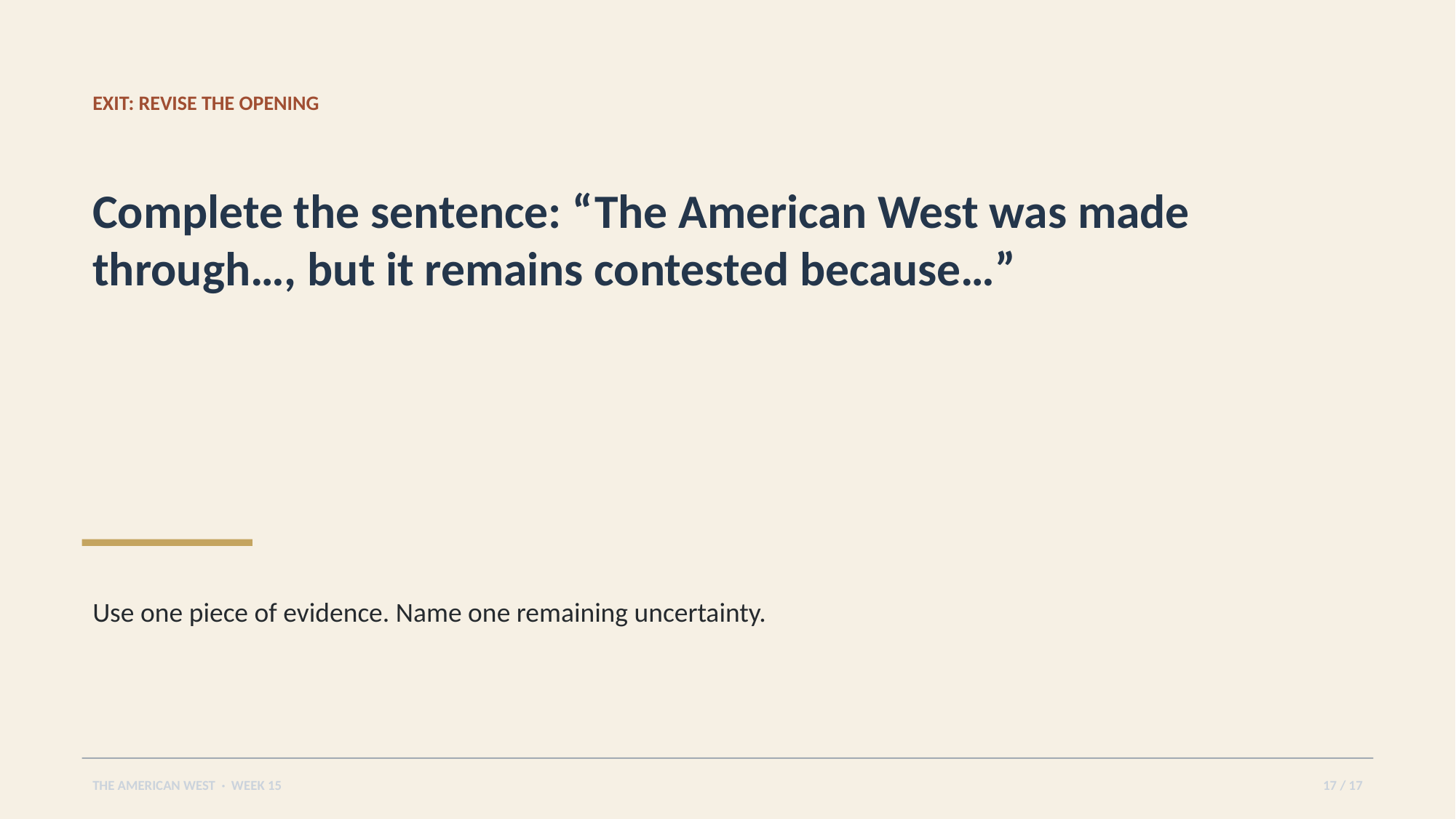

EXIT: REVISE THE OPENING
Complete the sentence: “The American West was made through…, but it remains contested because…”

Use one piece of evidence. Name one remaining uncertainty.

THE AMERICAN WEST  ·  WEEK 15
17 / 17